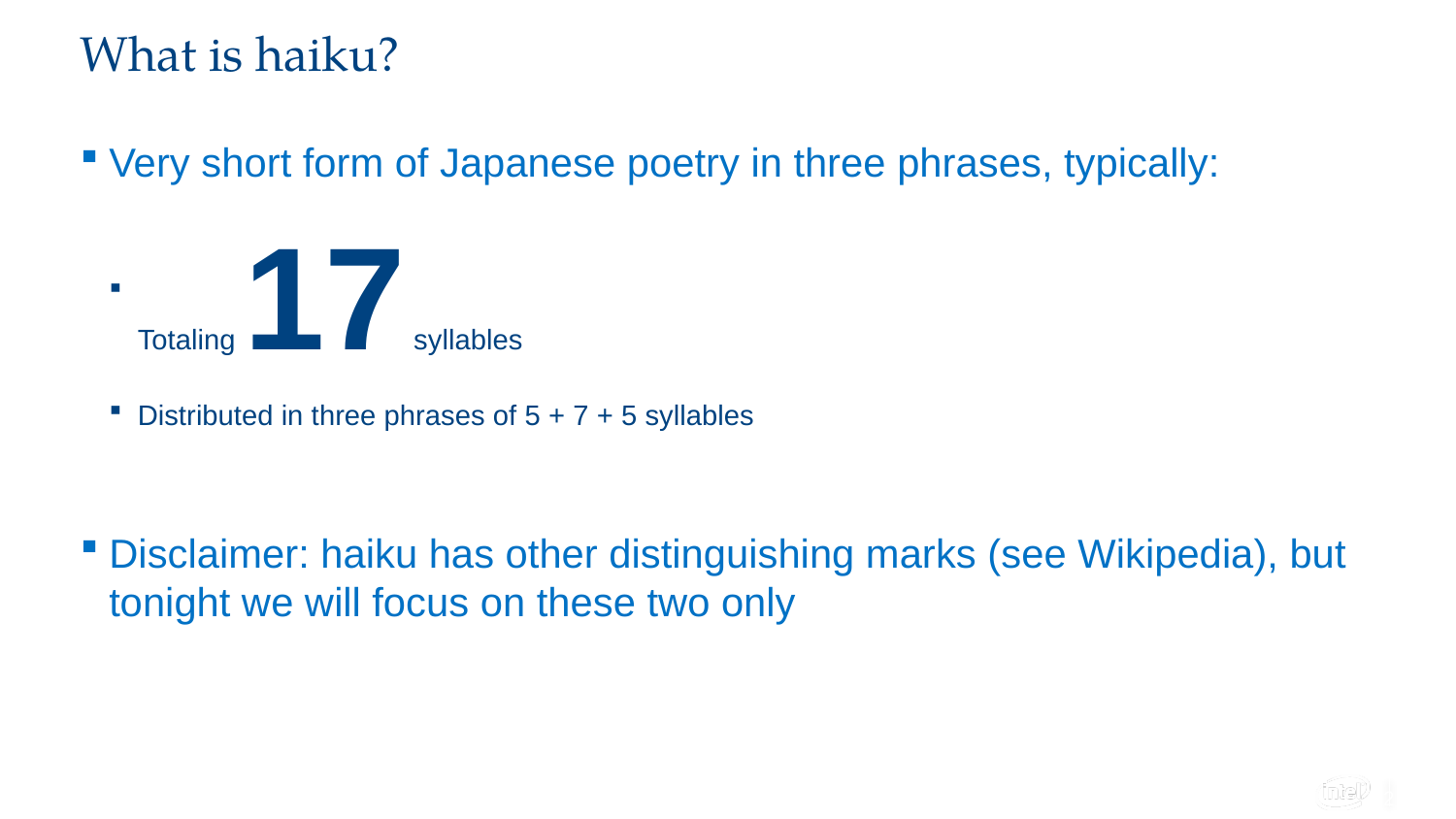

# What is haiku?
Very short form of Japanese poetry in three phrases, typically:
Totaling 17 syllables
Distributed in three phrases of 5 + 7 + 5 syllables

Disclaimer: haiku has other distinguishing marks (see Wikipedia), but tonight we will focus on these two only
2